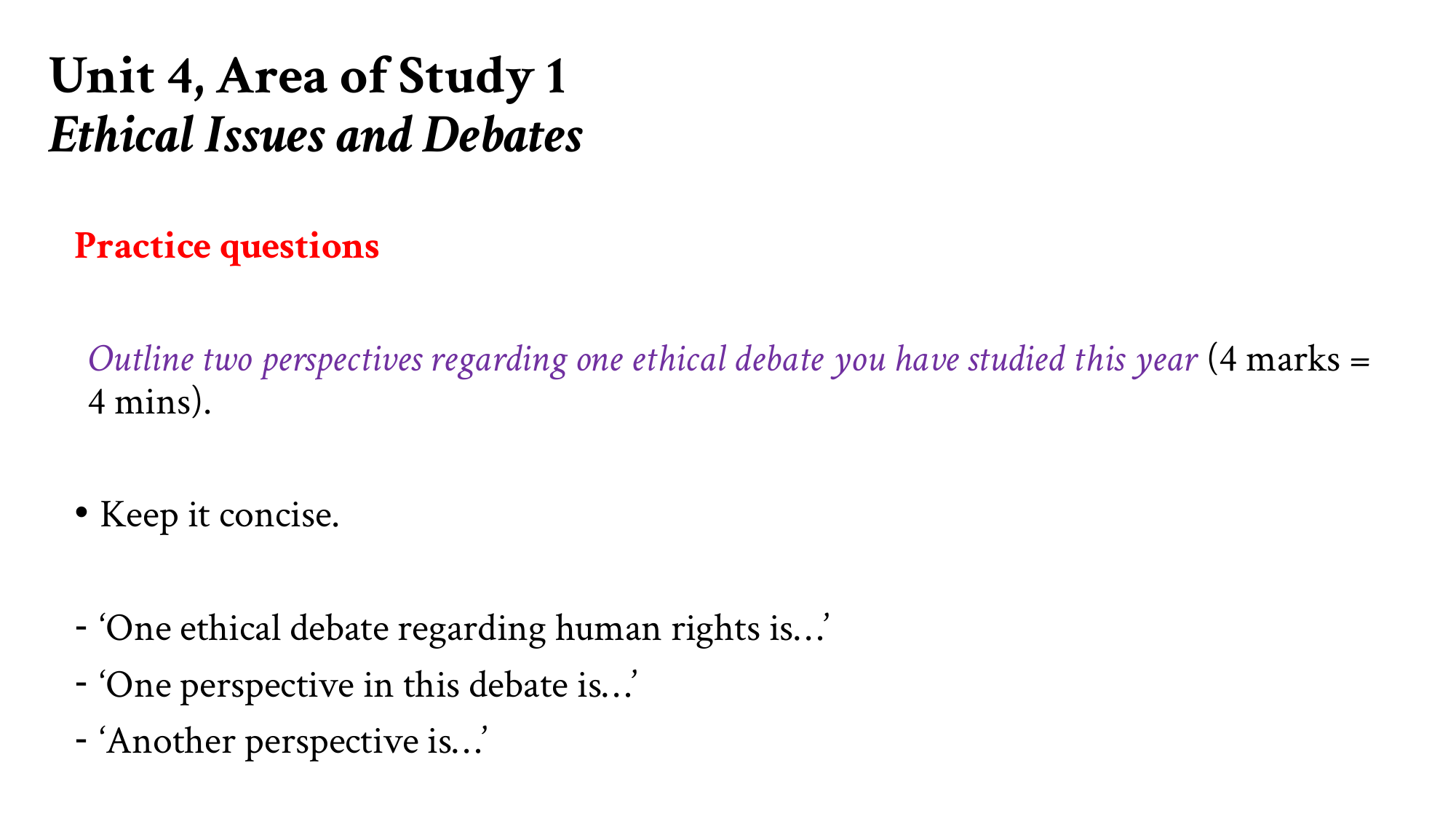

# Unit 4, Area of Study 1 Ethical Issues and Debates
Practice questions

Outline two perspectives regarding one ethical debate you have studied this year (4 marks = 4 mins).

Keep it concise.

‘One ethical debate regarding human rights is…’
‘One perspective in this debate is…’
‘Another perspective is…’